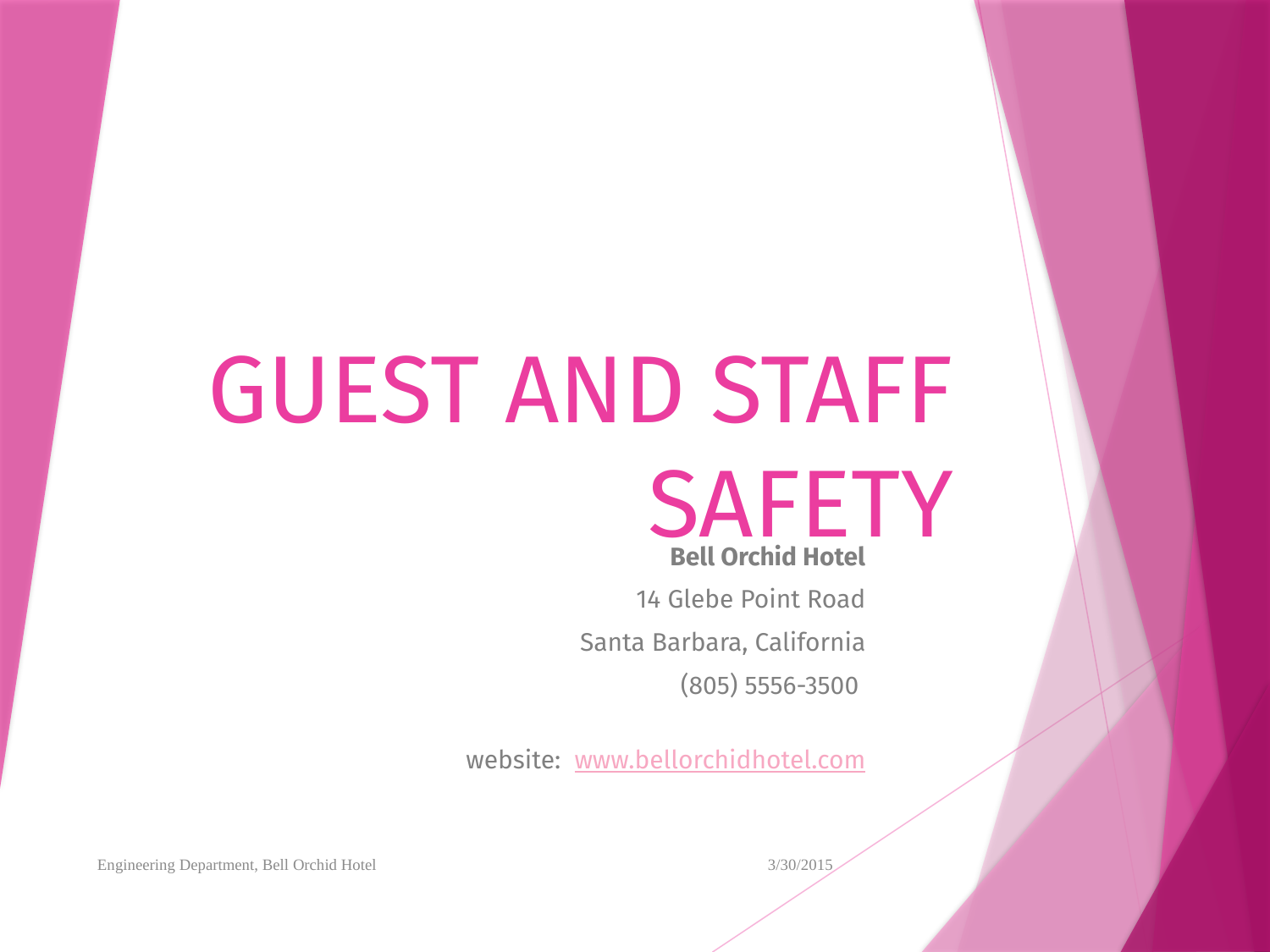

# GUEST AND STAFF SAFETY
Bell Orchid Hotel
14 Glebe Point Road
Santa Barbara, California
(805) 5556-3500

website:  www.bellorchidhotel.com
Engineering Department, Bell Orchid Hotel
3/30/2015